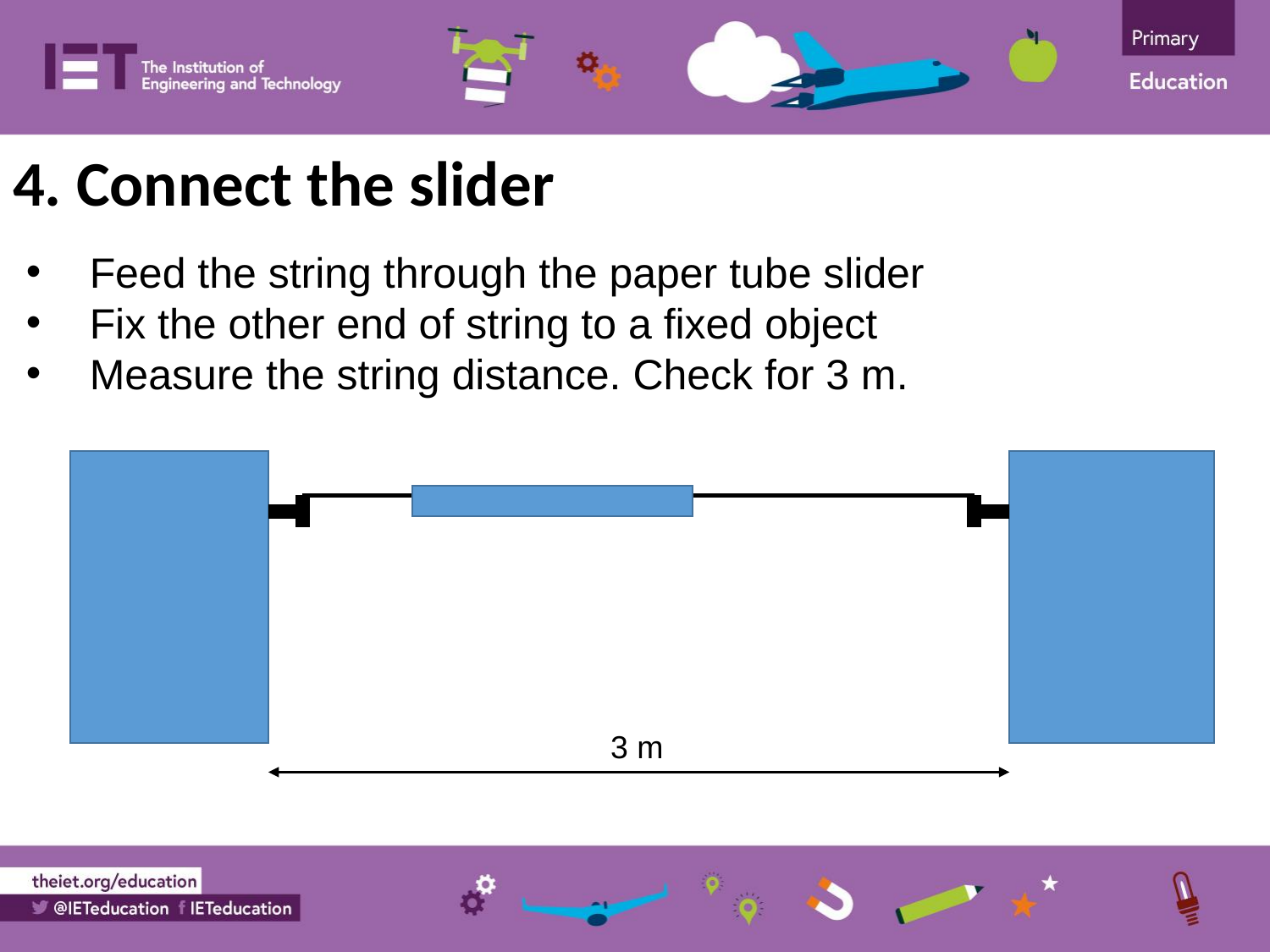

4. Connect the slider
Feed the string through the paper tube slider
Fix the other end of string to a fixed object
Measure the string distance. Check for 3 m.

3 m